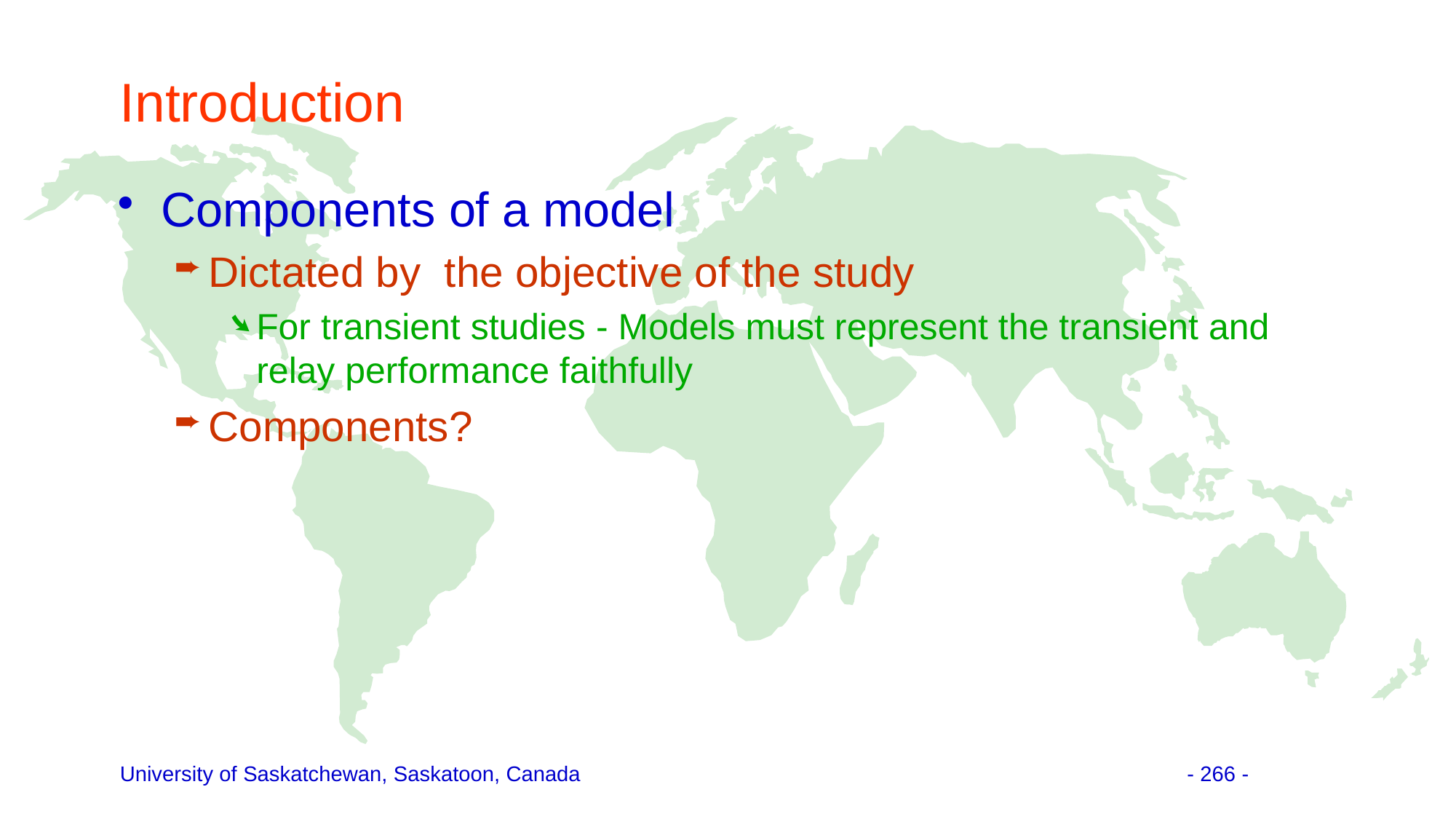

# Introduction
Components of a model
Dictated by  the objective of the study
For transient studies - Models must represent the transient and relay performance faithfully
Components?